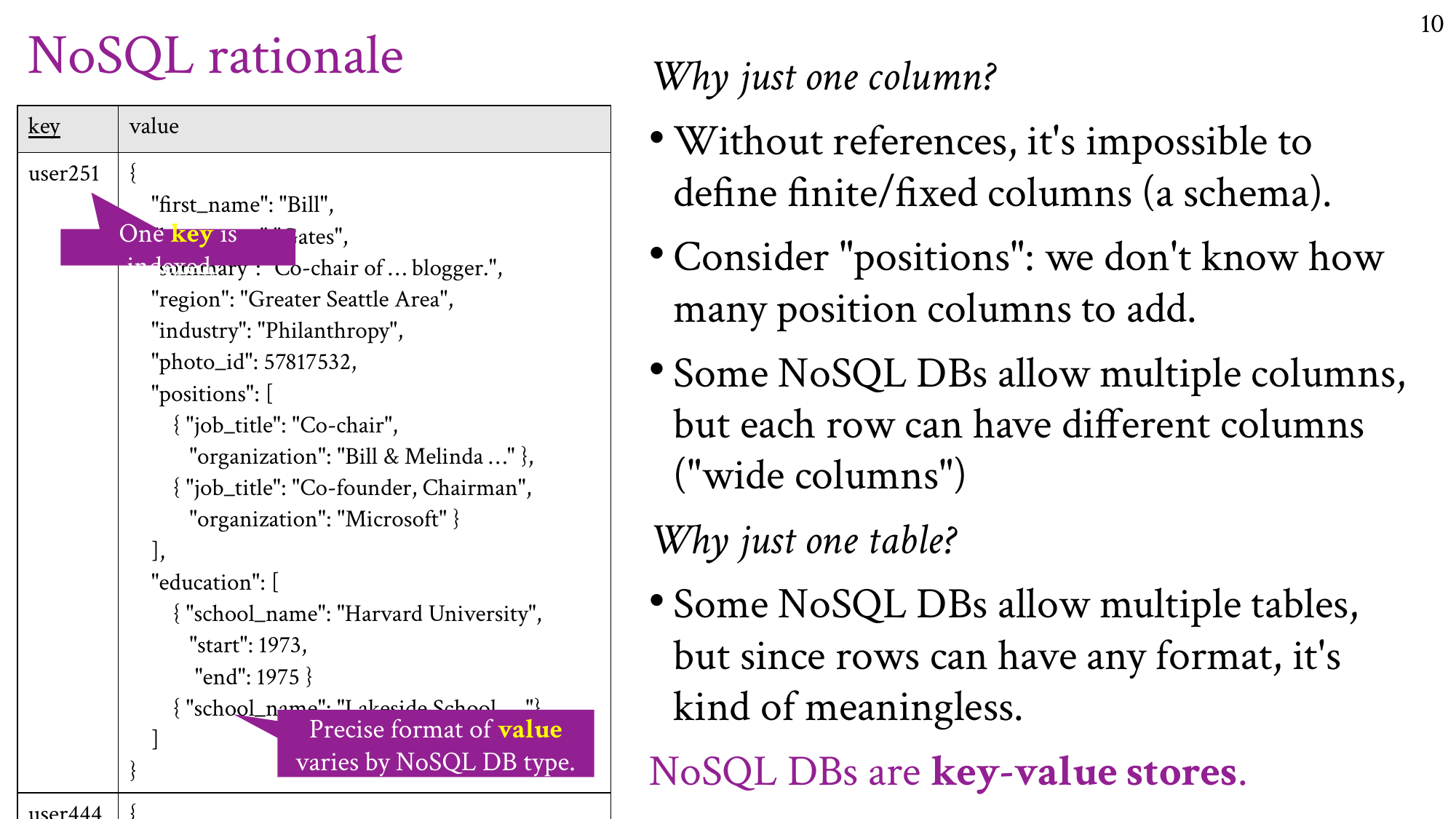

# NoSQL rationale
Why just one column?
Without references, it's impossible to define finite/fixed columns (a schema).
Consider "positions": we don't know how many position columns to add.
Some NoSQL DBs allow multiple columns, but each row can have different columns ("wide columns")
Why just one table?
Some NoSQL DBs allow multiple tables, but since rows can have any format, it's kind of meaningless.
NoSQL DBs are key-value stores.
| key | value |
| --- | --- |
| user251 | { "first\_name": "Bill", "last\_name:" "Gates", "summary": "Co-chair of … blogger.", "region": "Greater Seattle Area", "industry": "Philanthropy", "photo\_id": 57817532, "positions": [ { "job\_title": "Co-chair", "organization": "Bill & Melinda …" }, { "job\_title": "Co-founder, Chairman", "organization": "Microsoft" } ], "education": [ { "school\_name": "Harvard University", "start": 1973, "end": 1975 } { "school\_name": "Lakeside School, …"} ] } |
| user444 | { first\_name: "Steve", last\_name: "Tarzia", |
One key is indexed.
Precise format of value varies by NoSQL DB type.